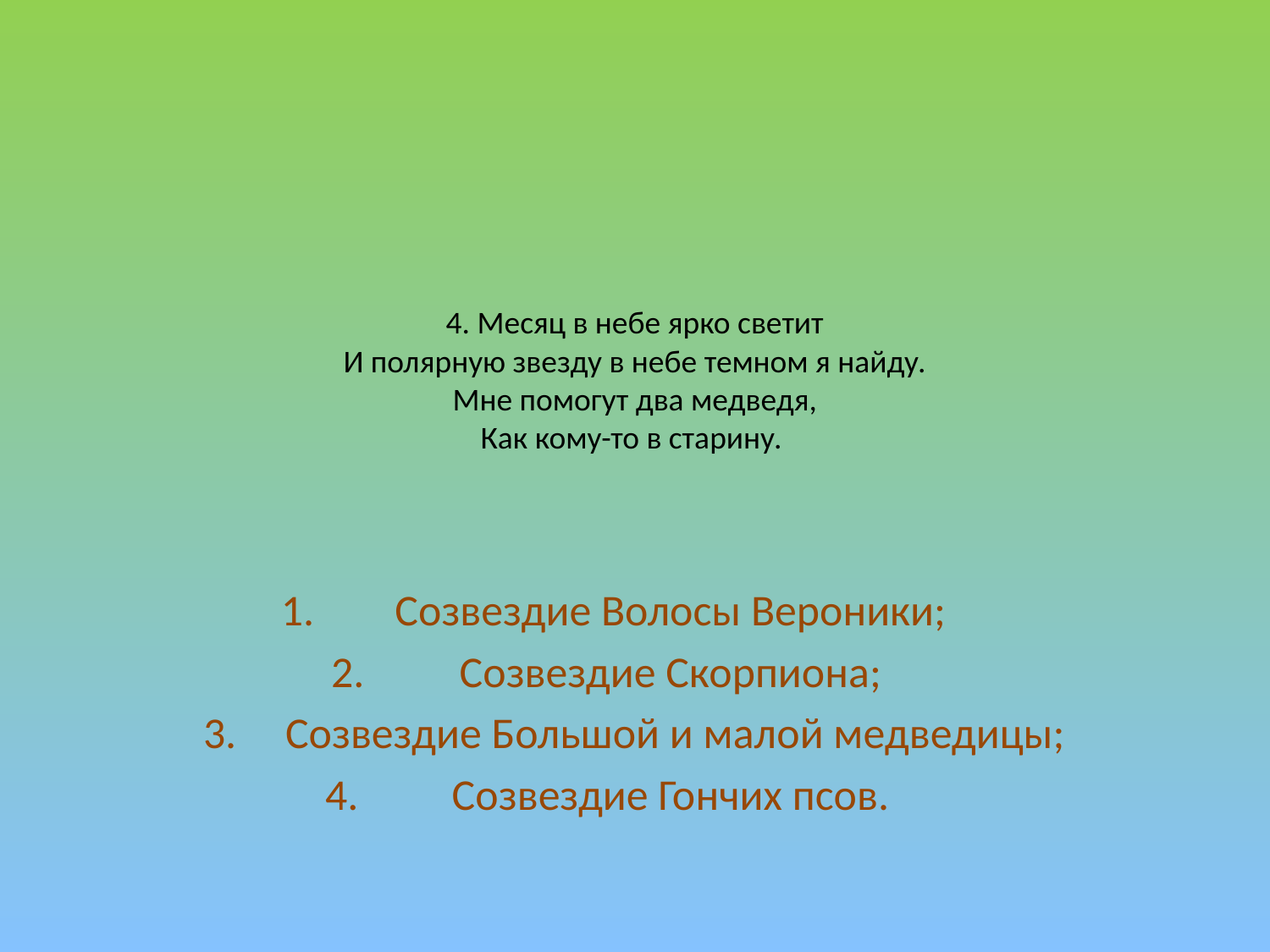

# 4. Месяц в небе ярко светит И полярную звезду в небе темном я найду. Мне помогут два медведя, Как кому-то в старину.
Созвездие Волосы Вероники;
Созвездие Скорпиона;
 Созвездие Большой и малой медведицы;
Созвездие Гончих псов.